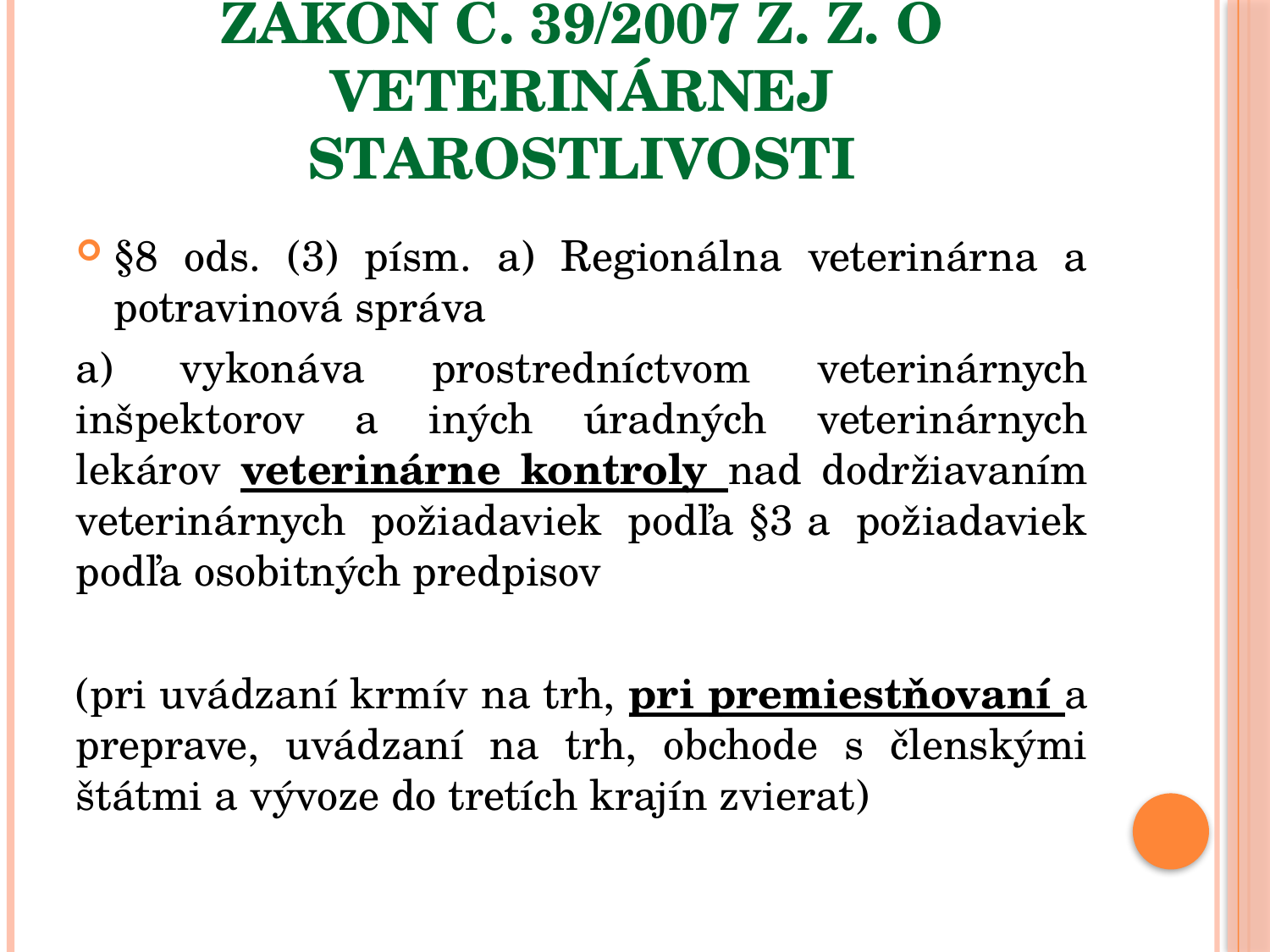

# Zákon č. 39/2007 Z. z. o veterinárnej starostlivosti
§8 ods. (3) písm. a) Regionálna veterinárna a potravinová správa
a) vykonáva prostredníctvom veterinárnych inšpektorov a iných úradných veterinárnych lekárov veterinárne kontroly nad dodržiavaním veterinárnych požiadaviek podľa §3 a požiadaviek podľa osobitných predpisov

(pri uvádzaní krmív na trh, pri premiestňovaní a preprave, uvádzaní na trh, obchode s členskými štátmi a vývoze do tretích krajín zvierat)